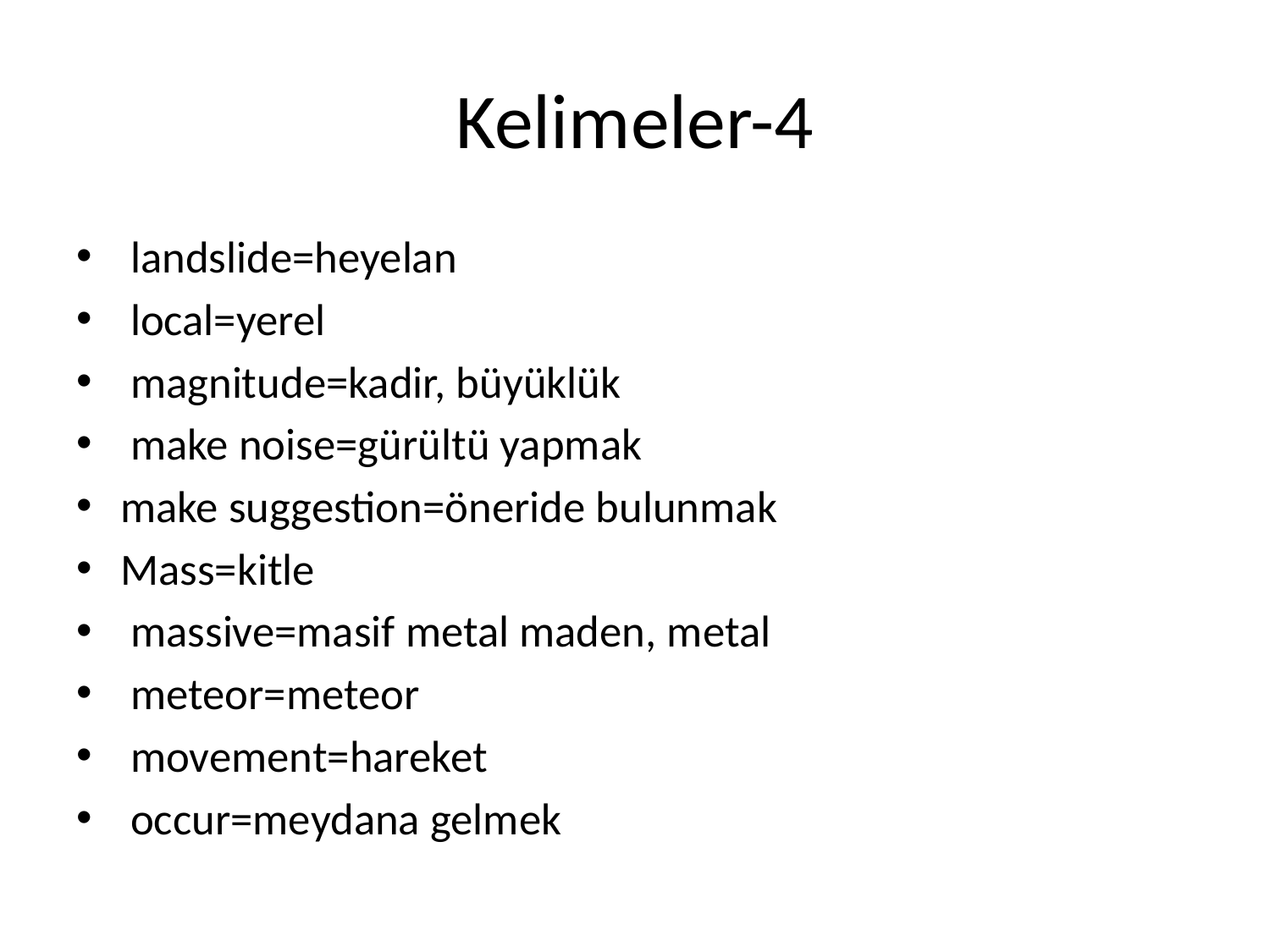

# Kelimeler-4
 landslide=heyelan
 local=yerel
 magnitude=kadir, büyüklük
 make noise=gürültü yapmak
make suggestion=öneride bulunmak
Mass=kitle
 massive=masif metal maden, metal
 meteor=meteor
 movement=hareket
 occur=meydana gelmek